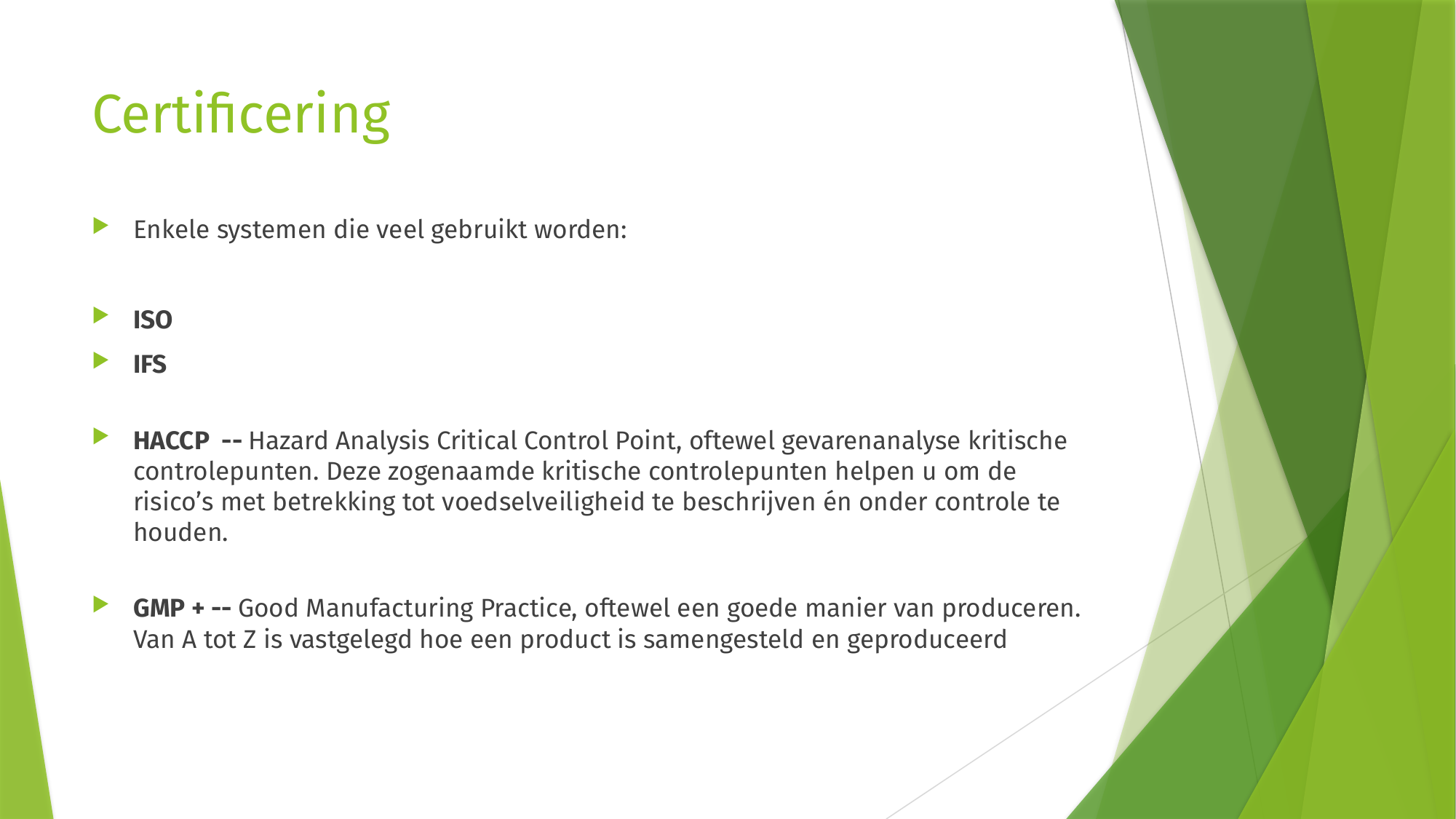

# Certificering
Enkele systemen die veel gebruikt worden:

ISO
IFS
HACCP  -- Hazard Analysis Critical Control Point, oftewel gevarenanalyse kritische controlepunten. Deze zogenaamde kritische controlepunten helpen u om de risico’s met betrekking tot voedselveiligheid te beschrijven én onder controle te houden.
GMP + -- Good Manufacturing Practice, oftewel een goede manier van produceren. Van A tot Z is vastgelegd hoe een product is samengesteld en geproduceerd